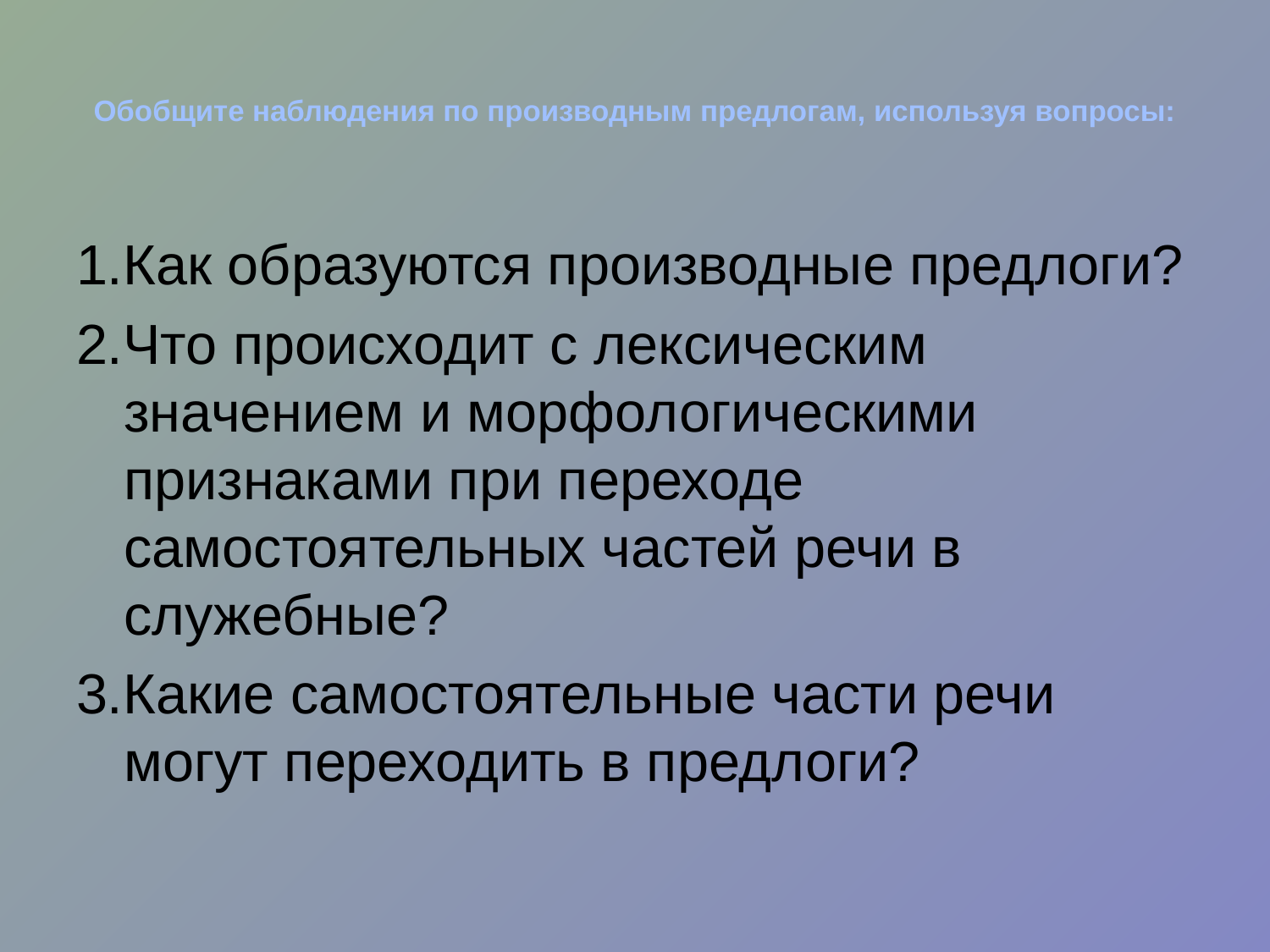

# Обобщите наблюдения по производным предлогам, используя вопросы:
1.Как образуются производные предлоги?
2.Что происходит с лексическим значением и морфологическими признаками при переходе самостоятельных частей речи в служебные?
3.Какие самостоятельные части речи могут переходить в предлоги?